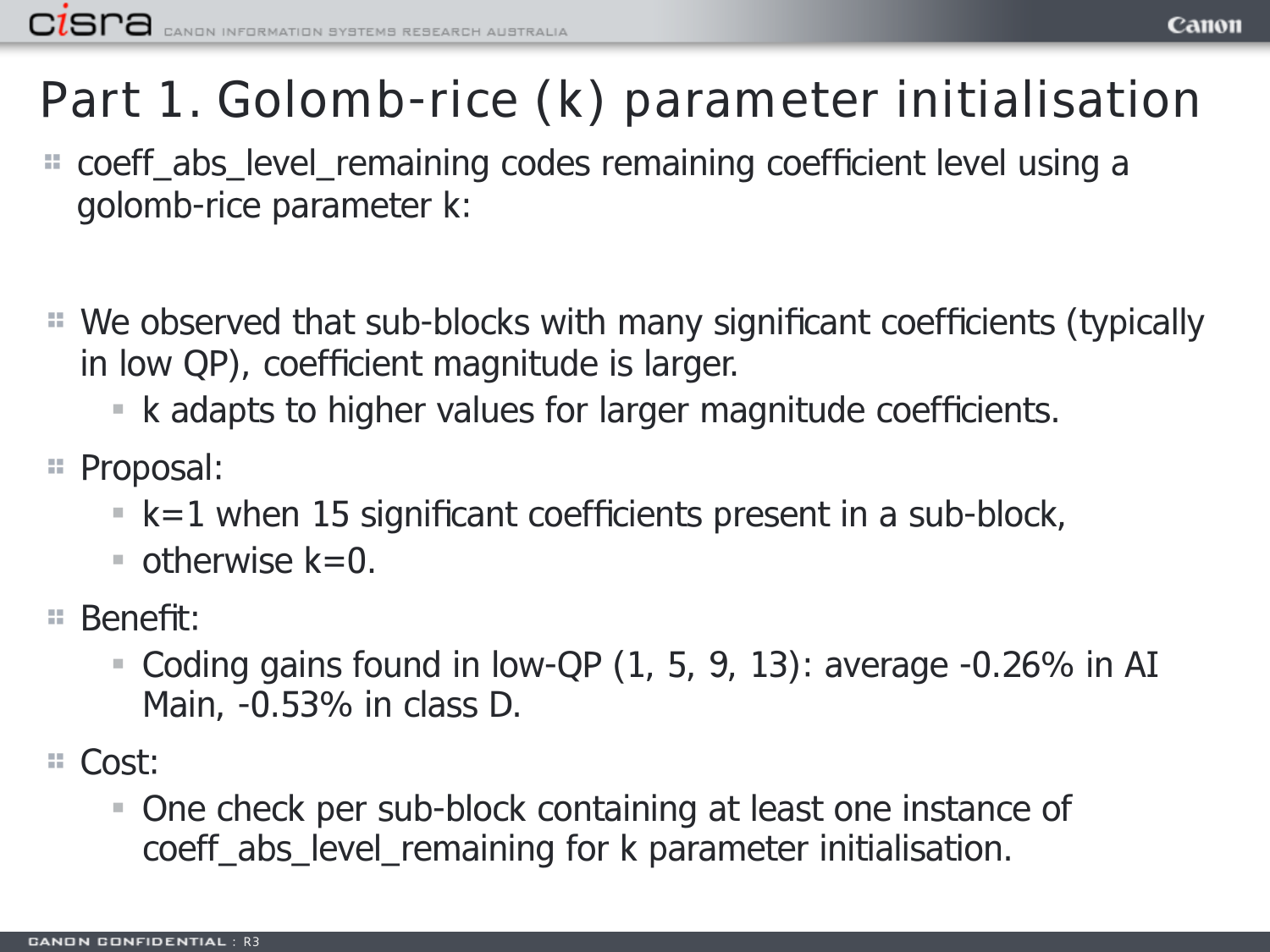

# Part 1. Golomb-rice (k) parameter initialisation
coeff_abs_level_remaining codes remaining coefficient level using a golomb-rice parameter k:
We observed that sub-blocks with many significant coefficients (typically in low QP), coefficient magnitude is larger.
k adapts to higher values for larger magnitude coefficients.
Proposal:
k=1 when 15 significant coefficients present in a sub-block,
otherwise k=0.
Benefit:
Coding gains found in low-QP (1, 5, 9, 13): average -0.26% in AI Main, -0.53% in class D.
Cost:
One check per sub-block containing at least one instance of coeff_abs_level_remaining for k parameter initialisation.